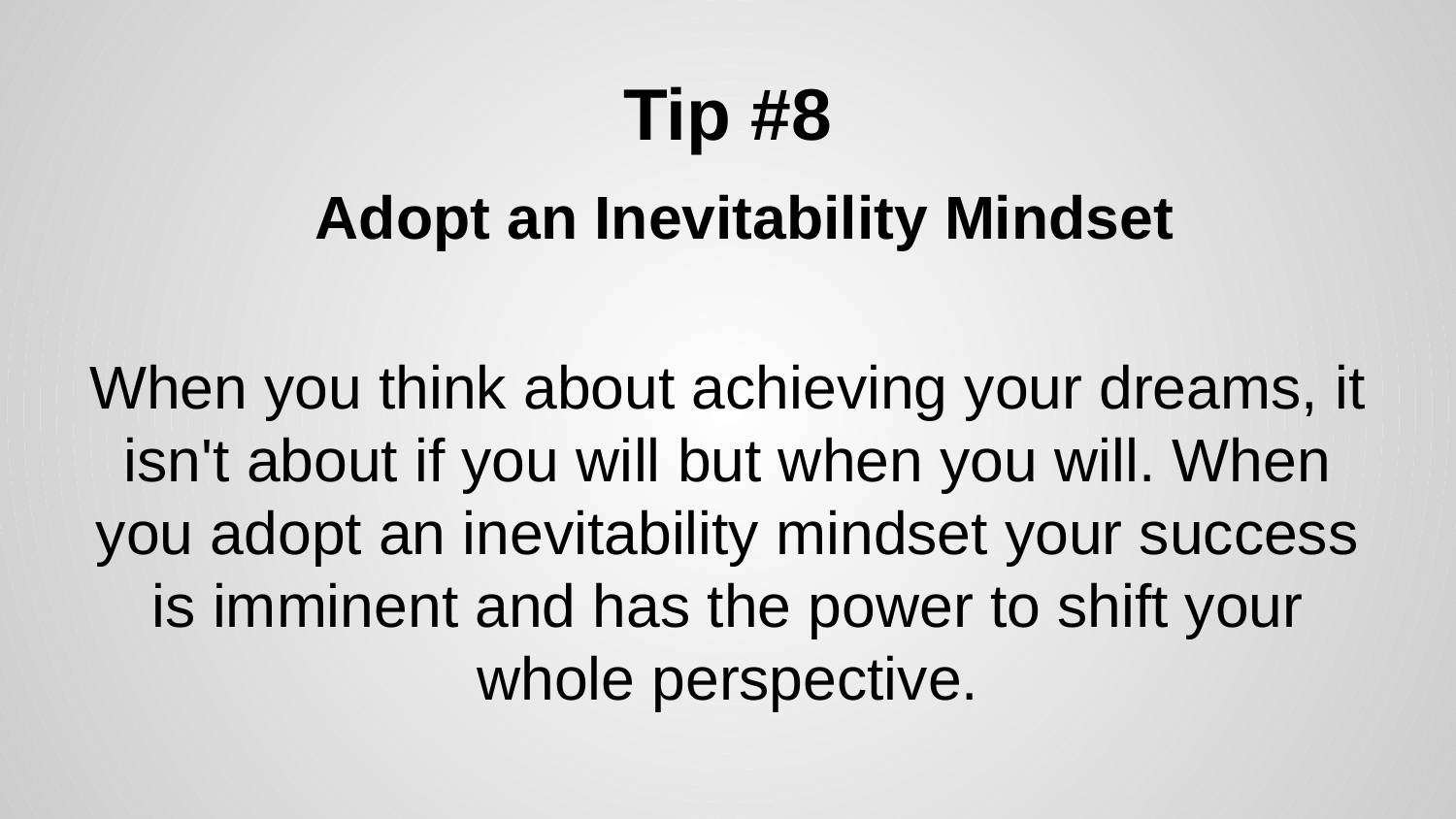

# Tip #8

  Adopt an Inevitability Mindset

When you think about achieving your dreams, it isn't about if you will but when you will. When you adopt an inevitability mindset your success is imminent and has the power to shift your whole perspective.